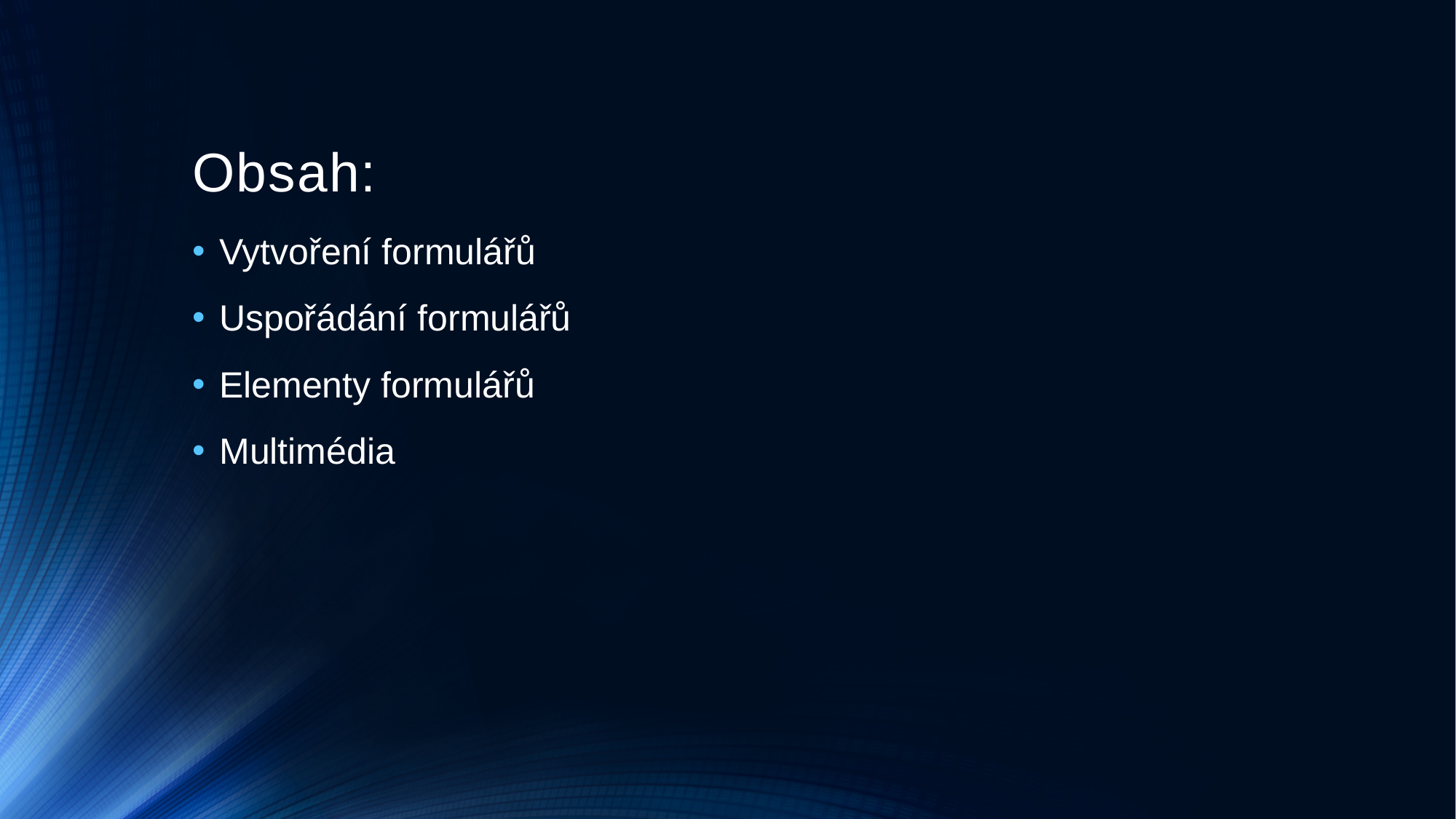

# Obsah:
Vytvoření formulářů
Uspořádání formulářů
Elementy formulářů
Multimédia